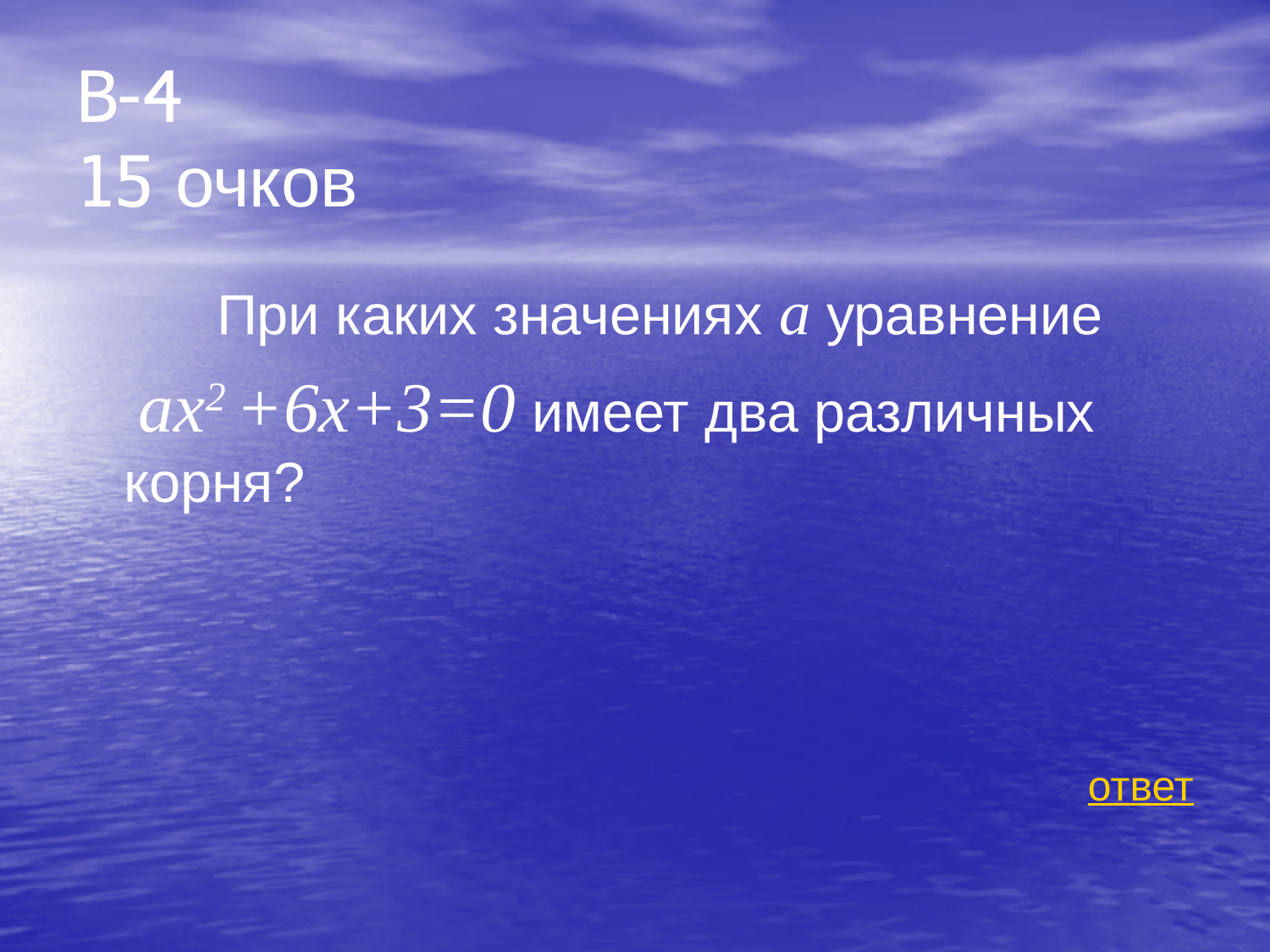

# В-4 15 очков
        При каких значениях а уравнение
    ах2 +6х+3=0 имеет два различных корня?

ответ